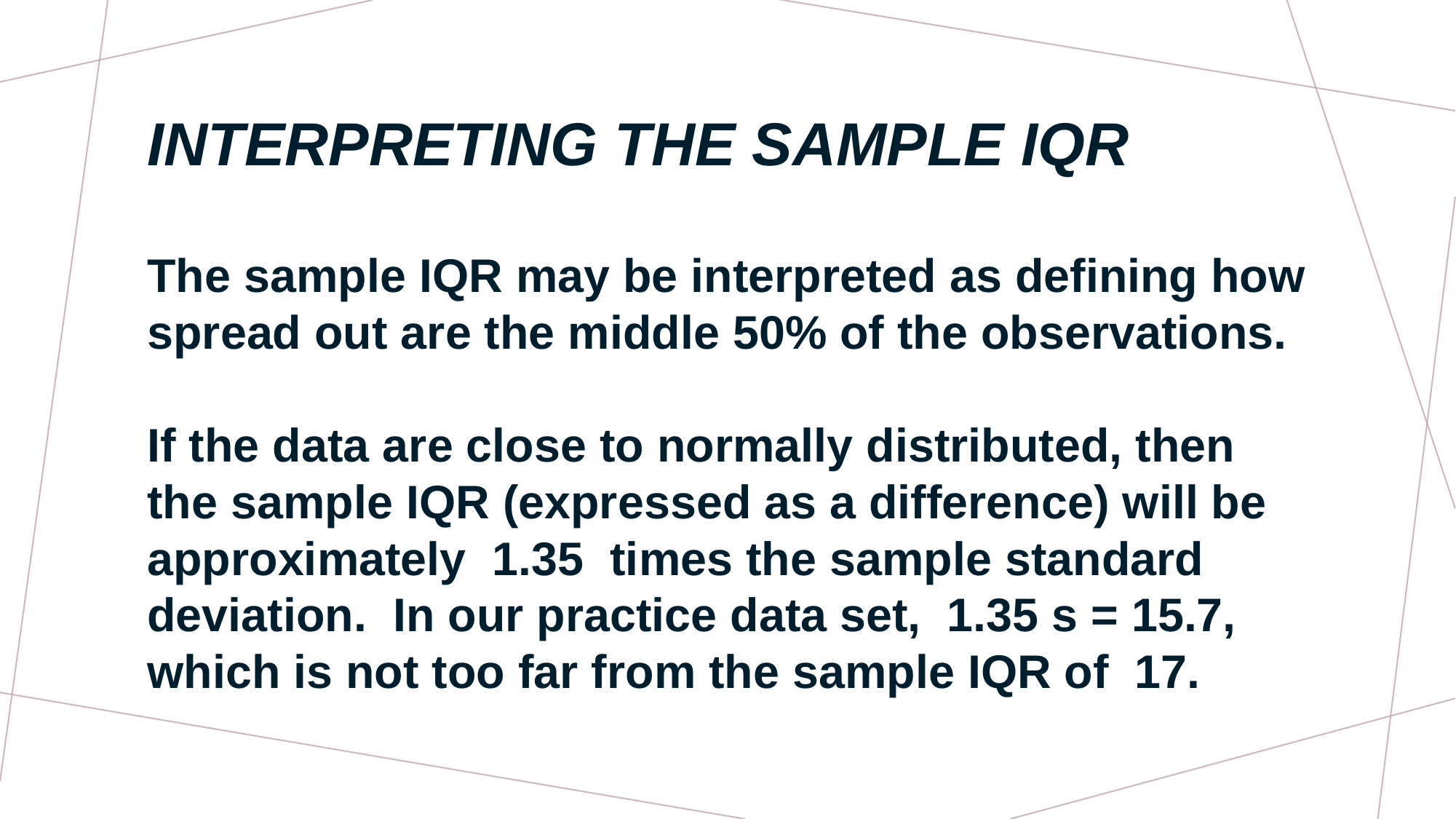

# INTERPRETING THE SAMPLE IQR
The sample IQR may be interpreted as defining how spread out are the middle 50% of the observations.

If the data are close to normally distributed, then the sample IQR (expressed as a difference) will be approximately  1.35  times the sample standard deviation.  In our practice data set,  1.35 s = 15.7,  which is not too far from the sample IQR of  17.